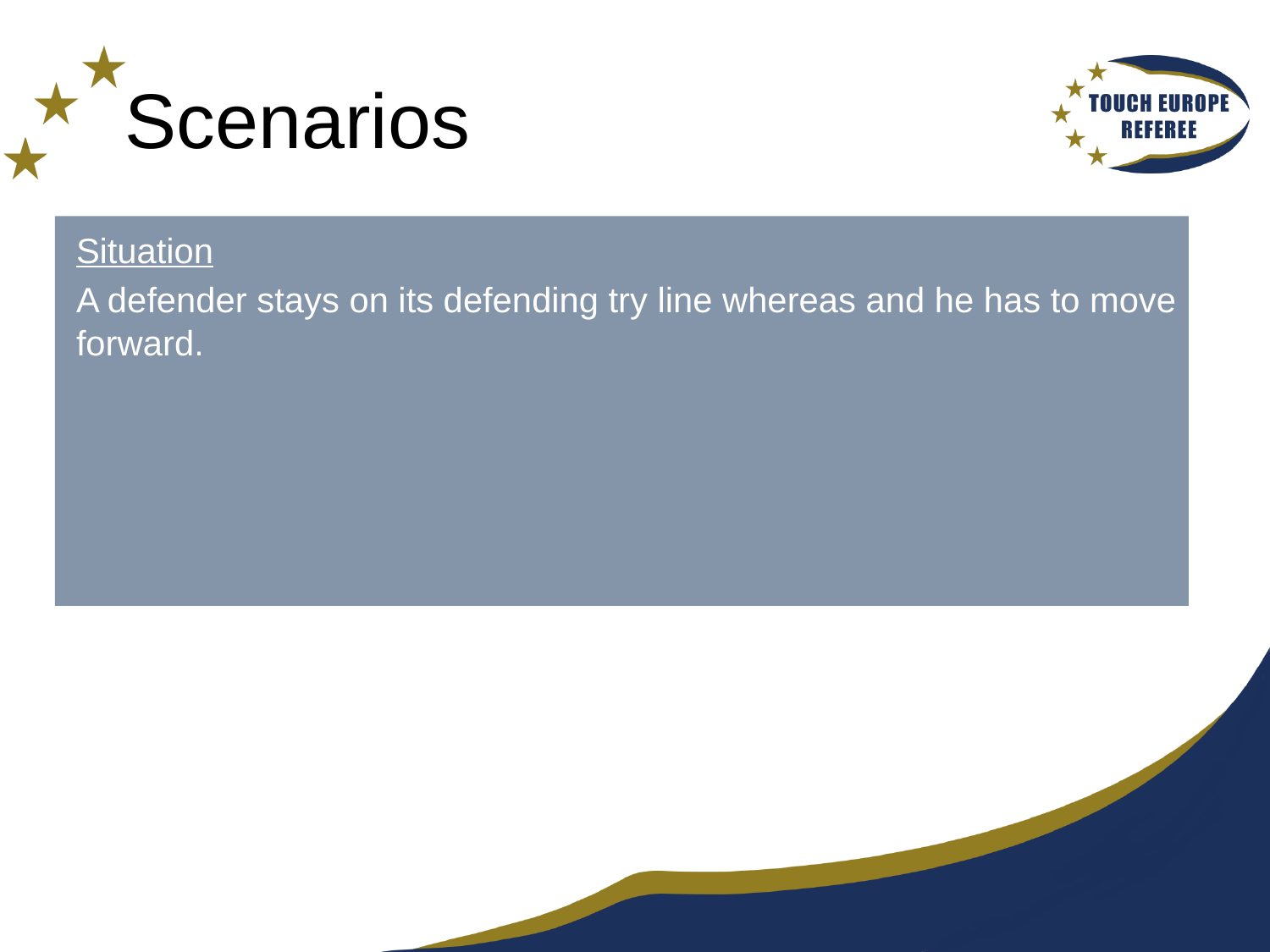

# Scenarios

Situation
A defender stays on its defending try line whereas and he has to move forward.